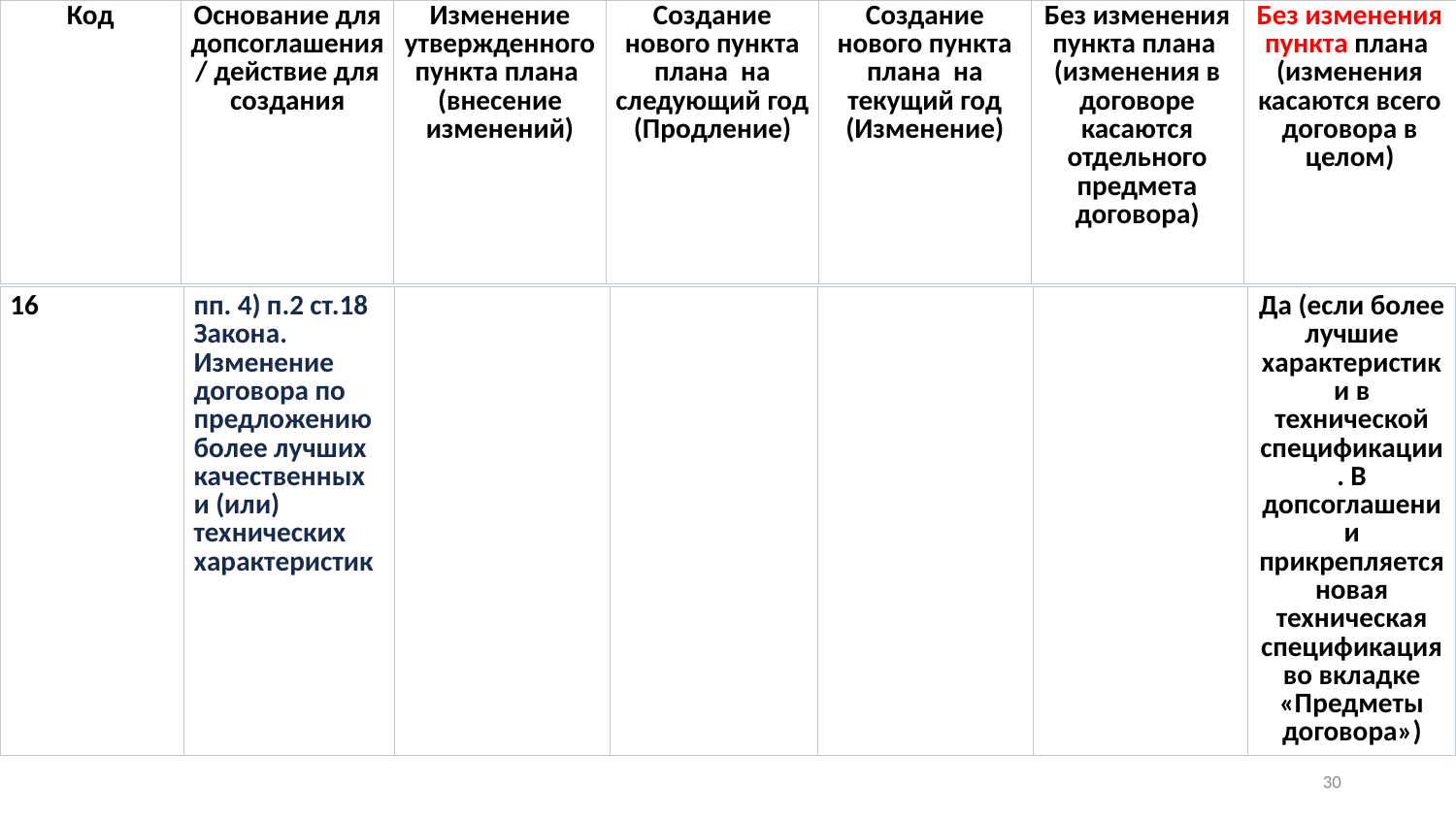

| Код | Основание для допсоглашения/ действие для создания | Изменение утвержденного пункта плана  (внесение изменений) | Создание нового пункта плана  на следующий год (Продление) | Создание нового пункта плана  на текущий год (Изменение) | Без изменения пункта плана  (изменения в договоре касаются отдельного предмета договора) | Без изменения пункта плана  (изменения касаются всего договора в целом) |
| --- | --- | --- | --- | --- | --- | --- |
| 16 | пп. 4) п.2 ст.18 Закона. Изменение договора по предложению более лучших качественных и (или) технических характеристик |  |  |  |  | Да (если более лучшие характеристики в технической спецификации. В допсоглашении прикрепляется новая техническая спецификация во вкладке «Предметы договора») |
| --- | --- | --- | --- | --- | --- | --- |
30